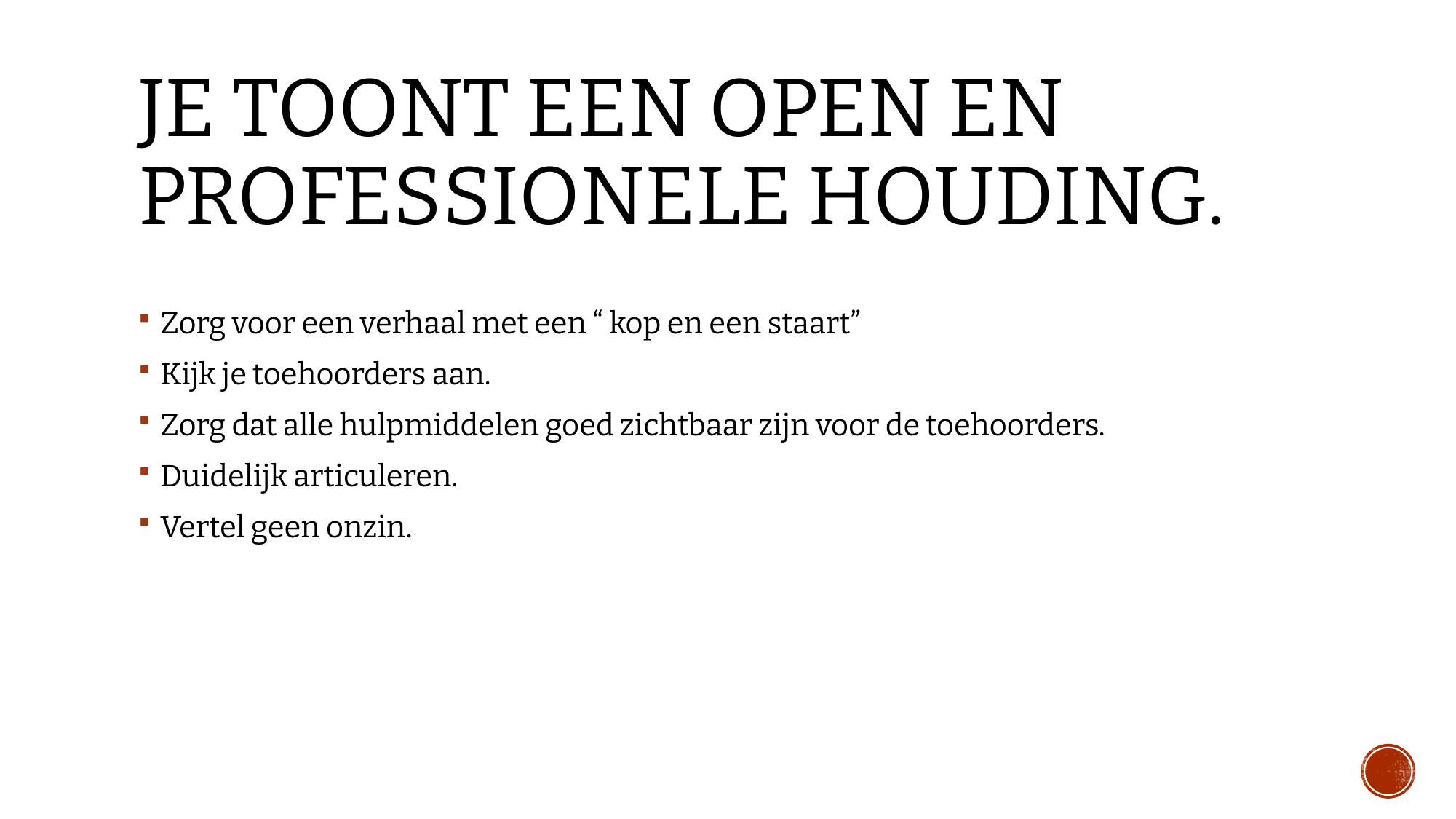

# Je Toont een open en professionele houding.
Zorg voor een verhaal met een “ kop en een staart”
Kijk je toehoorders aan.
Zorg dat alle hulpmiddelen goed zichtbaar zijn voor de toehoorders.
Duidelijk articuleren.
Vertel geen onzin.